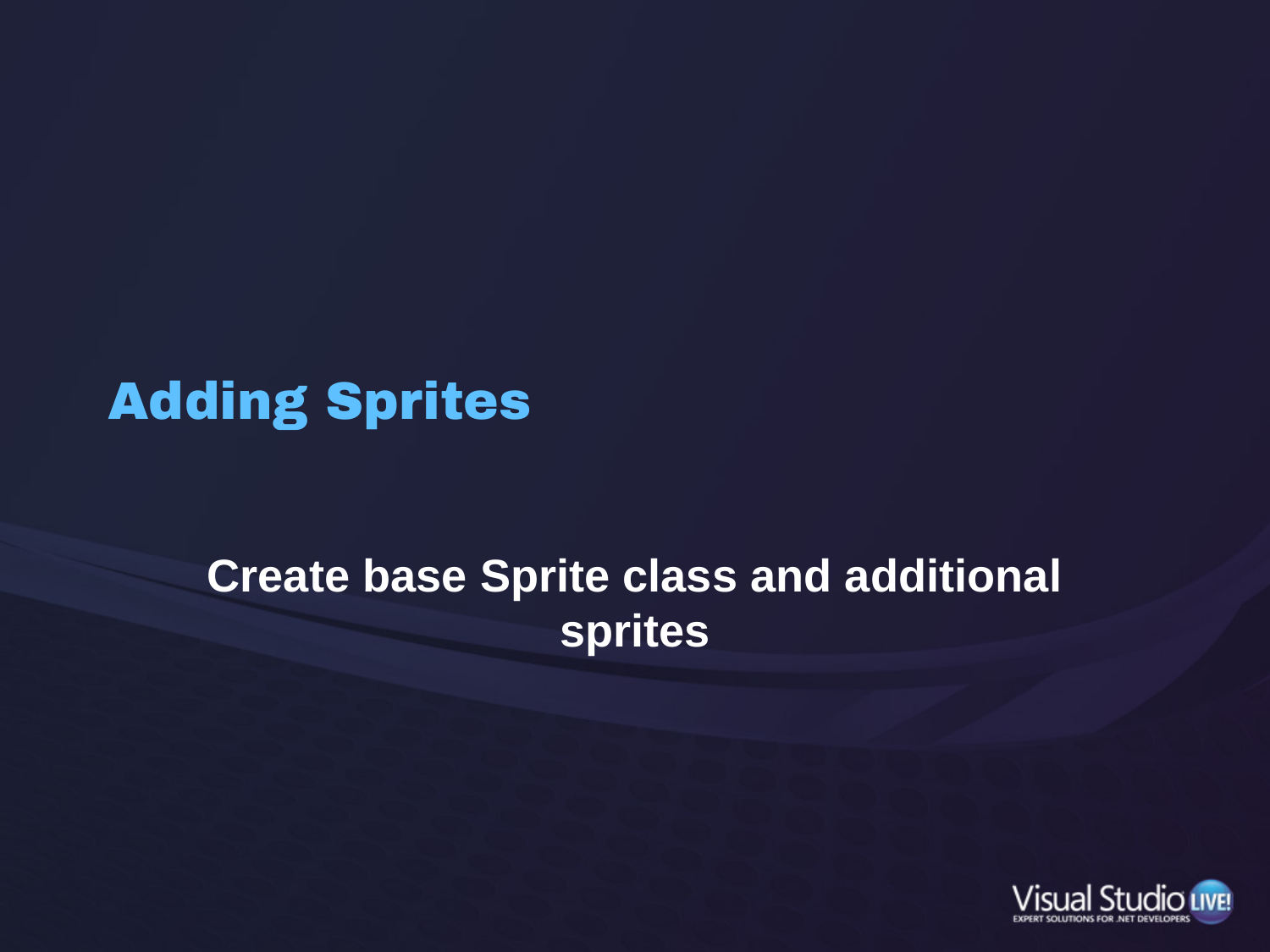

# Adding Sprites
Create base Sprite class and additional sprites